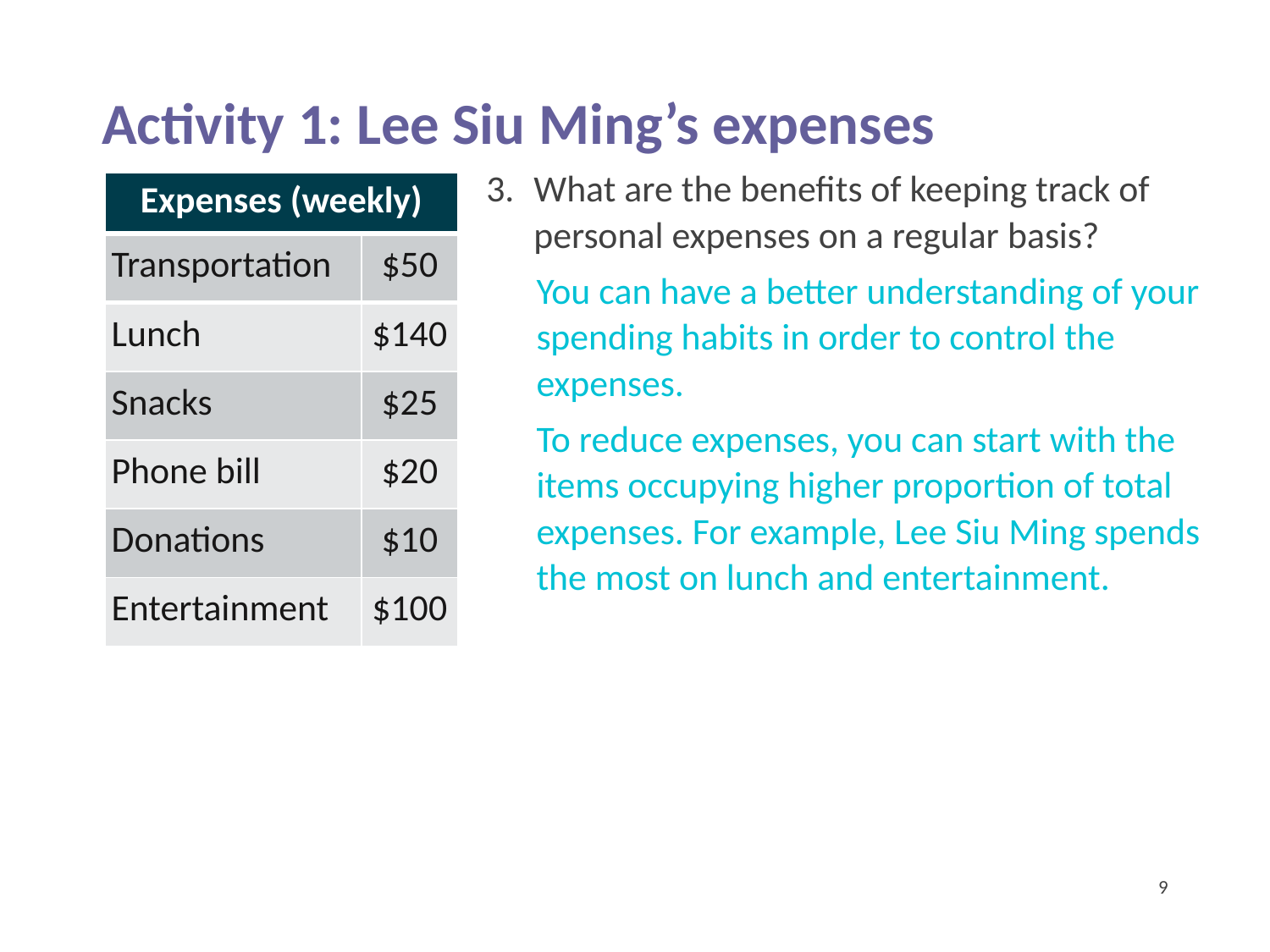

Activity 1: Lee Siu Ming’s expenses
What are the benefits of keeping track of personal expenses on a regular basis?
You can have a better understanding of your spending habits in order to control the expenses.
To reduce expenses, you can start with the items occupying higher proportion of total expenses. For example, Lee Siu Ming spends the most on lunch and entertainment.
| Expenses (weekly) |  |
| --- | --- |
| Transportation | $50 |
| Lunch | $140 |
| Snacks | $25 |
| Phone bill | $20 |
| Donations | $10 |
| Entertainment | $100 |
9